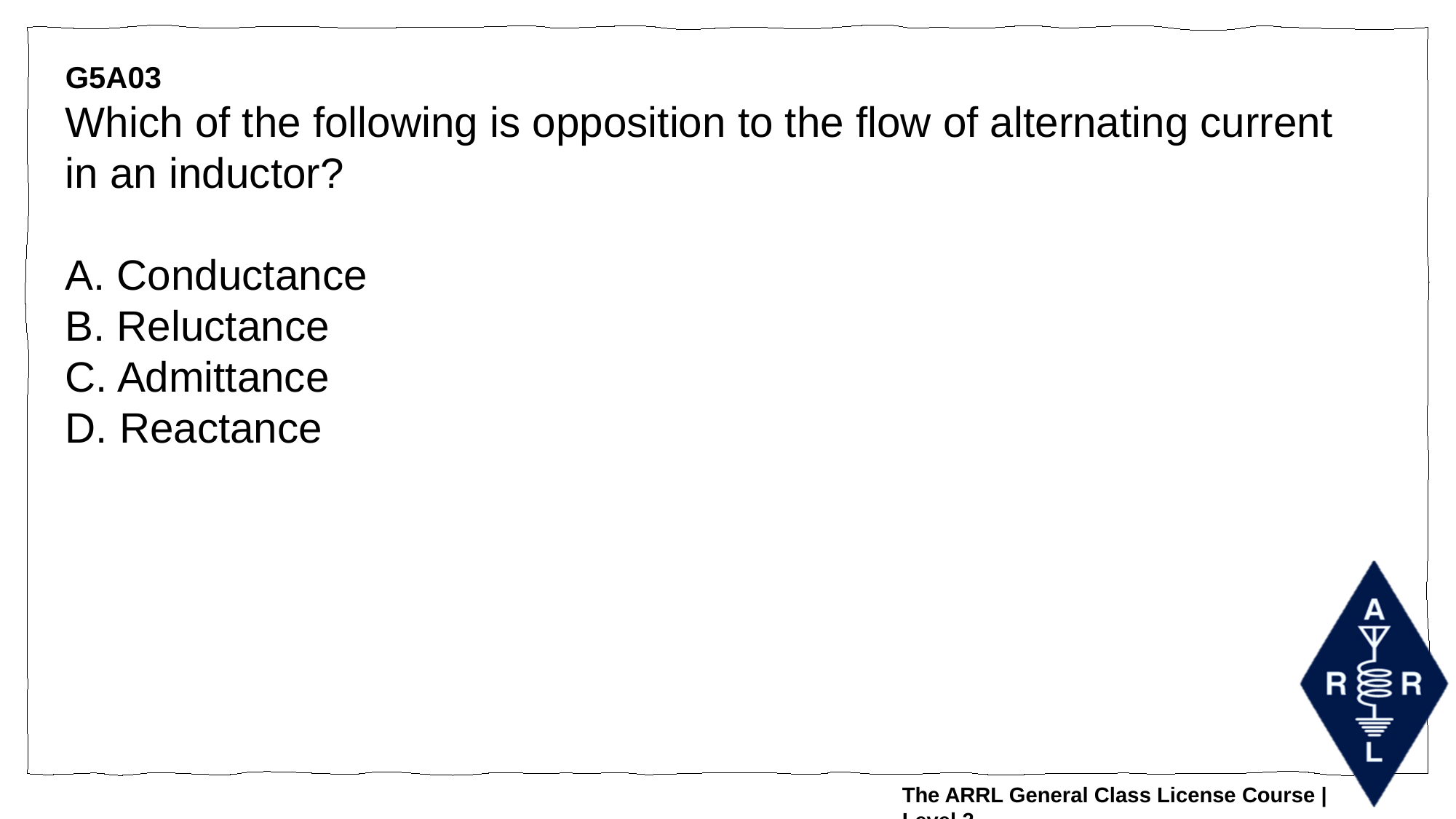

G5A03
Which of the following is opposition to the flow of alternating current in an inductor?

A. Conductance
B. Reluctance
C. Admittance
D. Reactance